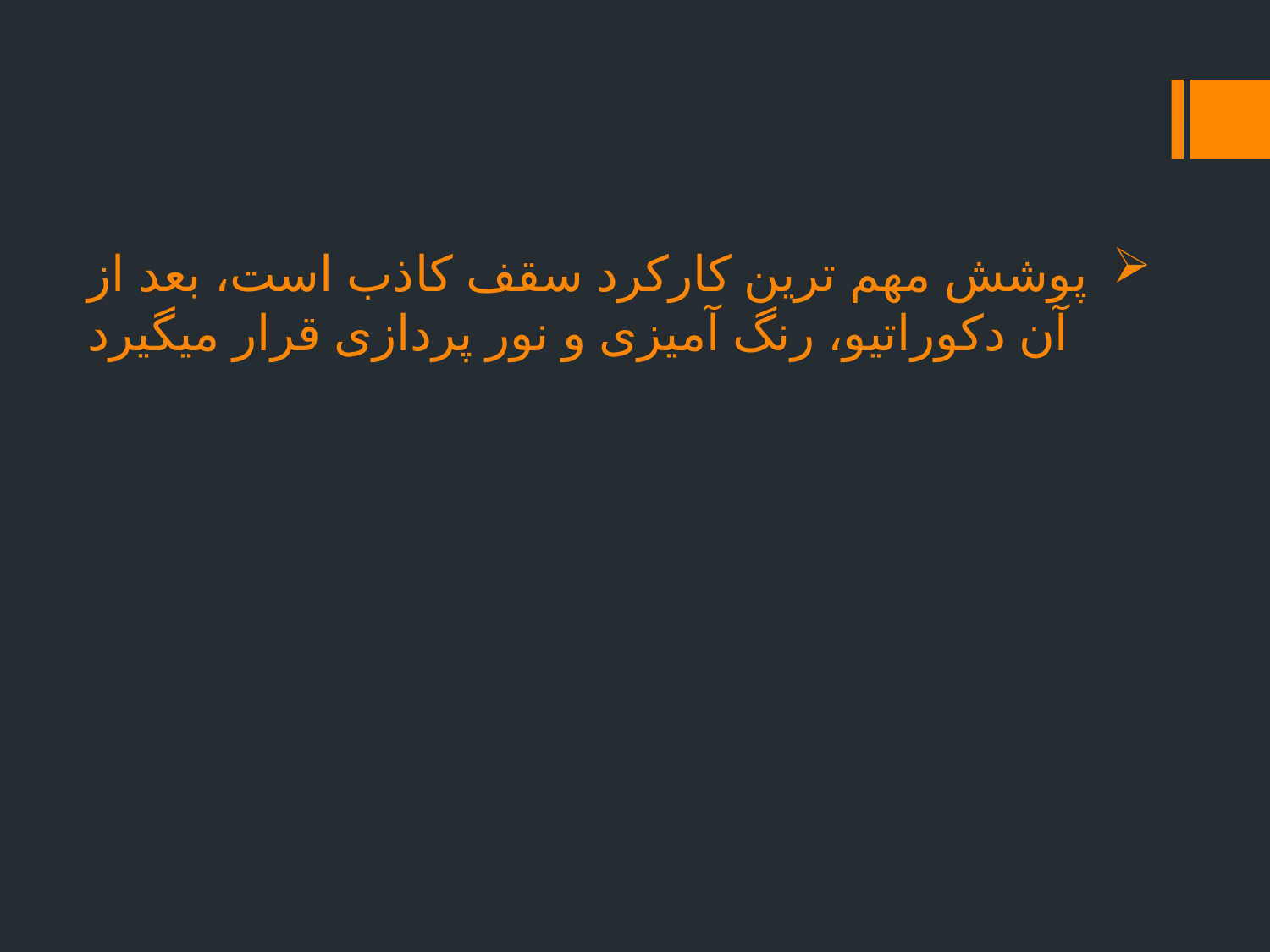

# پوشش مهم ترین کارکرد سقف کاذب است، بعد از آن دکوراتیو، رنگ آمیزی و نور پردازی قرار میگیرد